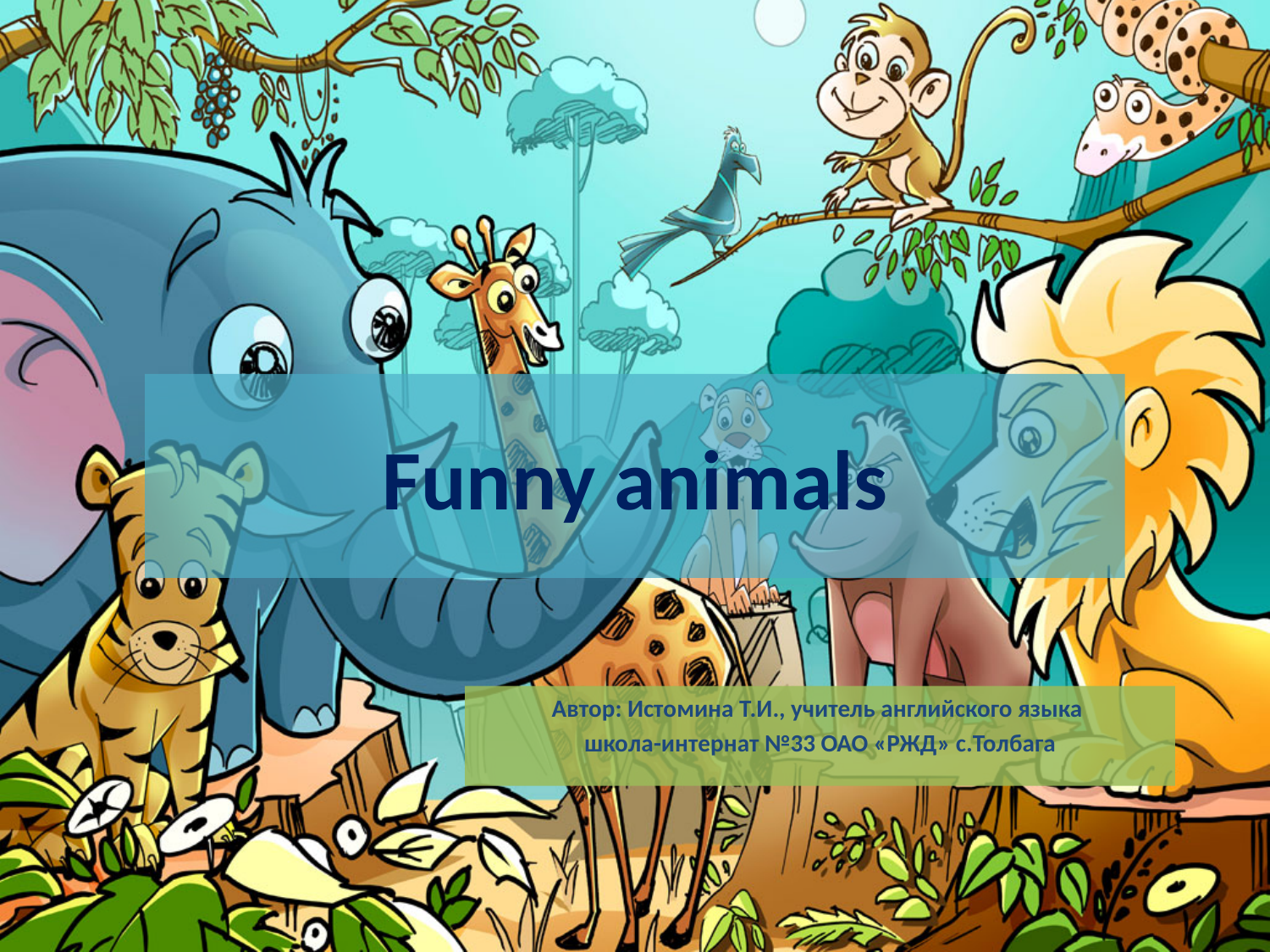

# Funny animals
Автор: Истомина Т.И., учитель английского языка
школа-интернат №33 ОАО «РЖД» с.Толбага